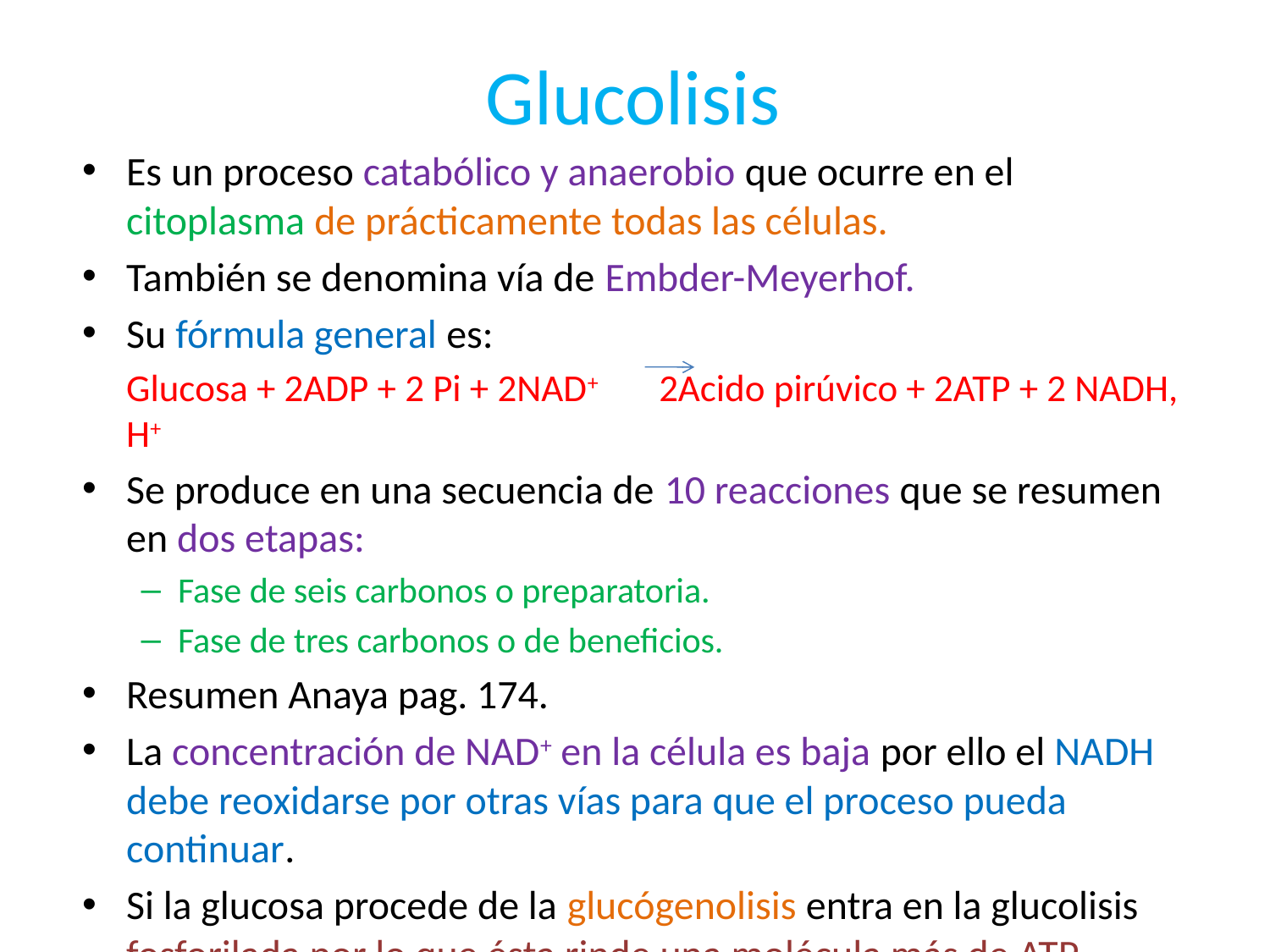

# Glucolisis
Es un proceso catabólico y anaerobio que ocurre en el citoplasma de prácticamente todas las células.
También se denomina vía de Embder-Meyerhof.
Su fórmula general es:
	Glucosa + 2ADP + 2 Pi + 2NAD+       2Acido pirúvico + 2ATP + 2 NADH, H+
Se produce en una secuencia de 10 reacciones que se resumen en dos etapas:
Fase de seis carbonos o preparatoria.
Fase de tres carbonos o de beneficios.
Resumen Anaya pag. 174.
La concentración de NAD+ en la célula es baja por ello el NADH debe reoxidarse por otras vías para que el proceso pueda continuar.
Si la glucosa procede de la glucógenolisis entra en la glucolisis fosforilada por lo que ésta rinde una molécula más de ATP.